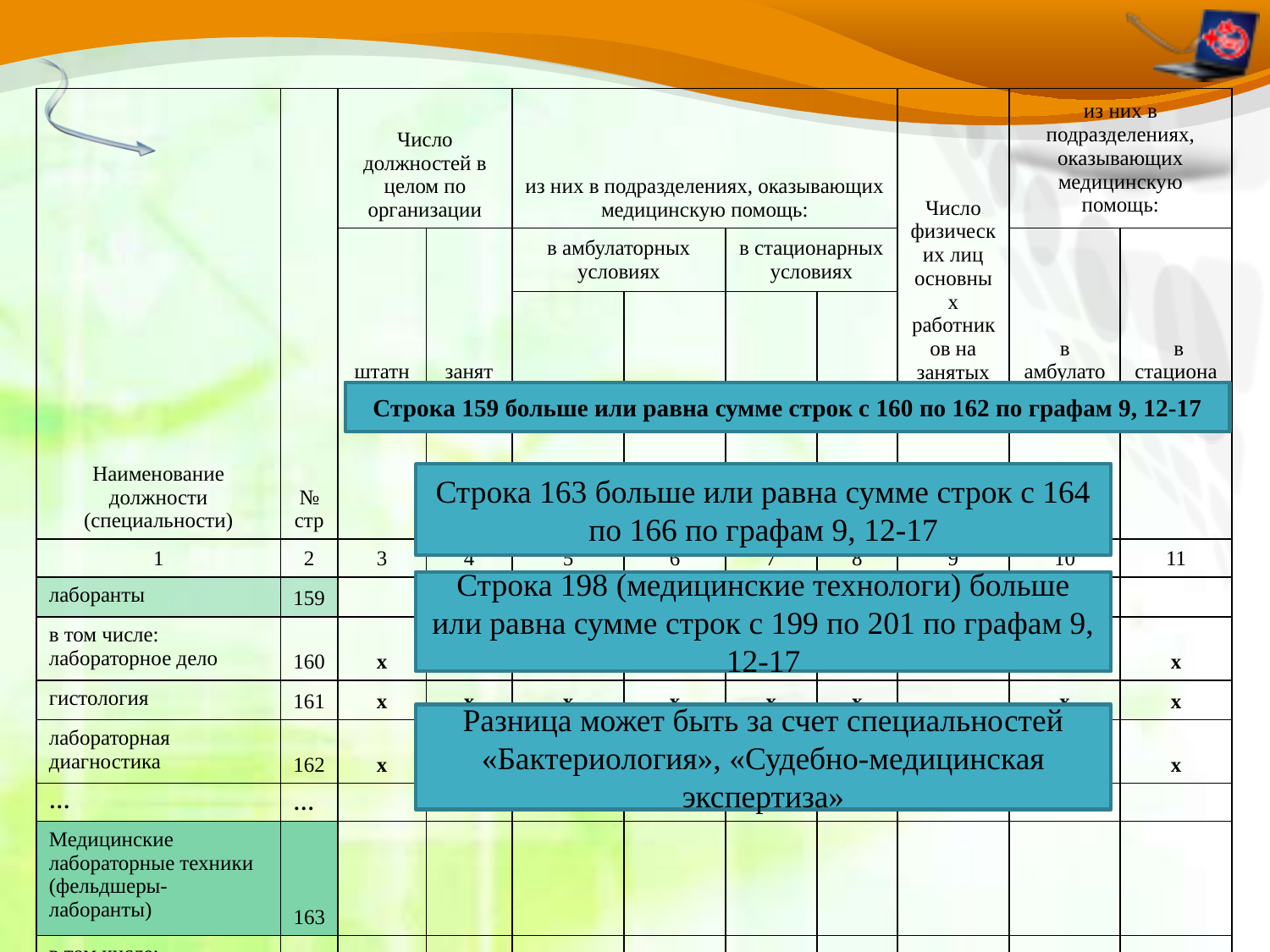

| Наименование должности (специальности) | № стр | Число должностей в целом по организации |  | из них в подразделениях, оказывающих медицинскую помощь: |  |  |  | Число физических лиц основных работников на занятых должностях | из них в подразделениях, оказывающих медицинскую помощь: |  |
| --- | --- | --- | --- | --- | --- | --- | --- | --- | --- | --- |
|  |  | штатных | занятых | в амбулаторных условиях |  | в стационарных условиях |  |  | в амбулаторных условиях | в стационарных условиях |
|  |  |  |  | штатных | занятых | штатных | занятых |  |  |  |
| 1 | 2 | 3 | 4 | 5 | 6 | 7 | 8 | 9 | 10 | 11 |
| лаборанты | 159 |  |  |  |  |  |  |  |  |  |
| в том числе: лабораторное дело | 160 | х | х | х | х | х | х |  | х | х |
| гистология | 161 | х | х | х | х | х | х |  | х | х |
| лабораторная диагностика | 162 | х | х | х | х | х | х |  | х | х |
| … | … |  |  |  |  |  |  |  |  |  |
| Медицинские лабораторные техники (фельдшеры-лаборанты) | 163 |  |  |  |  |  |  |  |  |  |
| в том числе: лабораторное дело | 164 | х | х | х | х | х | х |  | х | х |
| гистология | 165 | х | х | х | х | х | х |  | х | х |
| лабораторная диагностика | 166 | х | х | х | х | х | х |  | х | х |
Строка 159 больше или равна сумме строк с 160 по 162 по графам 9, 12-17
Строка 163 больше или равна сумме строк с 164 по 166 по графам 9, 12-17
Строка 198 (медицинские технологи) больше или равна сумме строк с 199 по 201 по графам 9, 12-17
Разница может быть за счет специальностей «Бактериология», «Судебно-медицинская экспертиза»